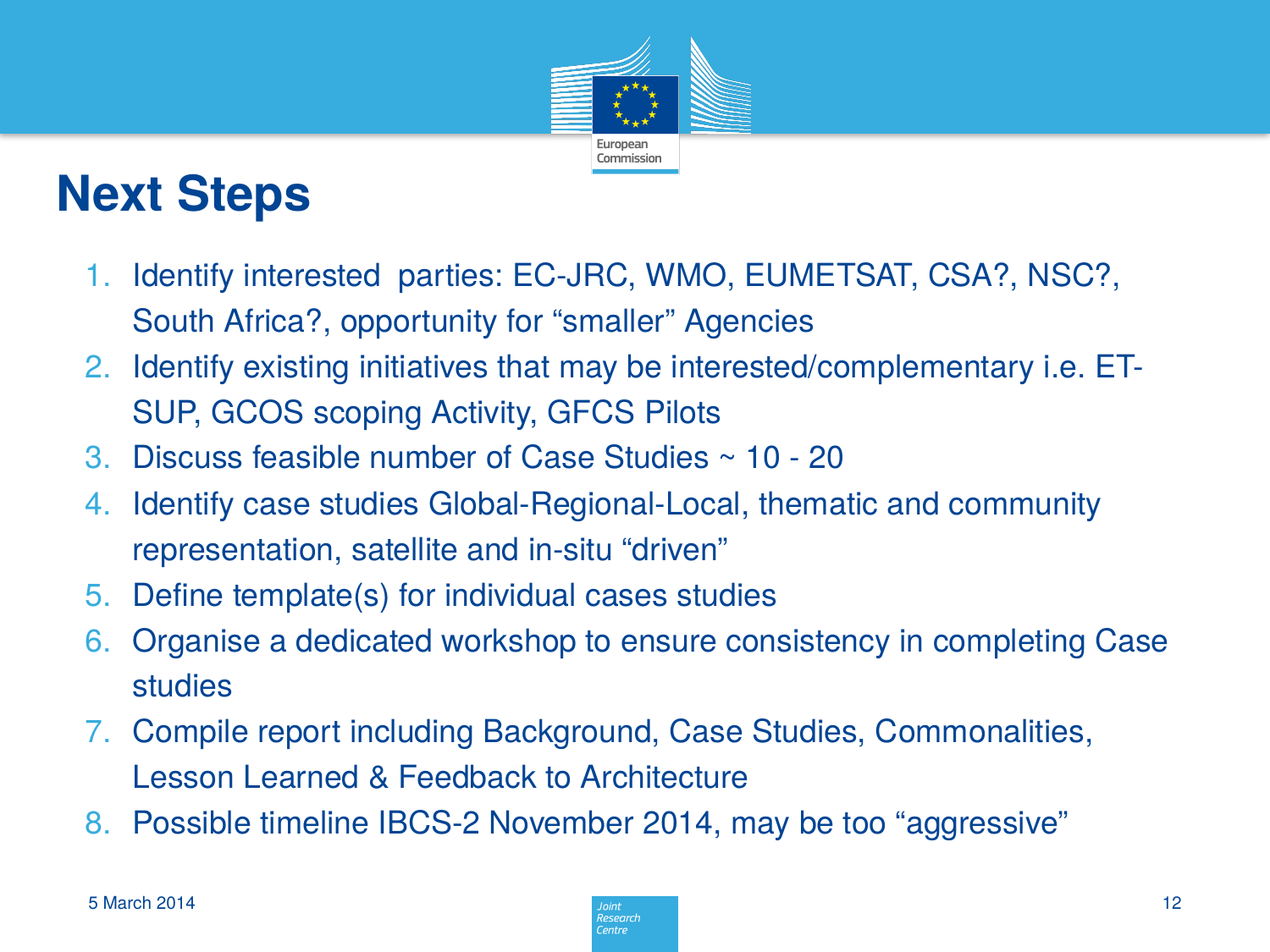

# Next Steps
Identify interested  parties: EC-JRC, WMO, EUMETSAT, CSA?, NSC?, South Africa?, opportunity for “smaller” Agencies
Identify existing initiatives that may be interested/complementary i.e. ET-SUP, GCOS scoping Activity, GFCS Pilots
Discuss feasible number of Case Studies ~ 10 - 20
Identify case studies Global-Regional-Local, thematic and community representation, satellite and in-situ “driven”
Define template(s) for individual cases studies
Organise a dedicated workshop to ensure consistency in completing Case studies
Compile report including Background, Case Studies, Commonalities, Lesson Learned & Feedback to Architecture
Possible timeline IBCS-2 November 2014, may be too “aggressive”
5 March 2014
12